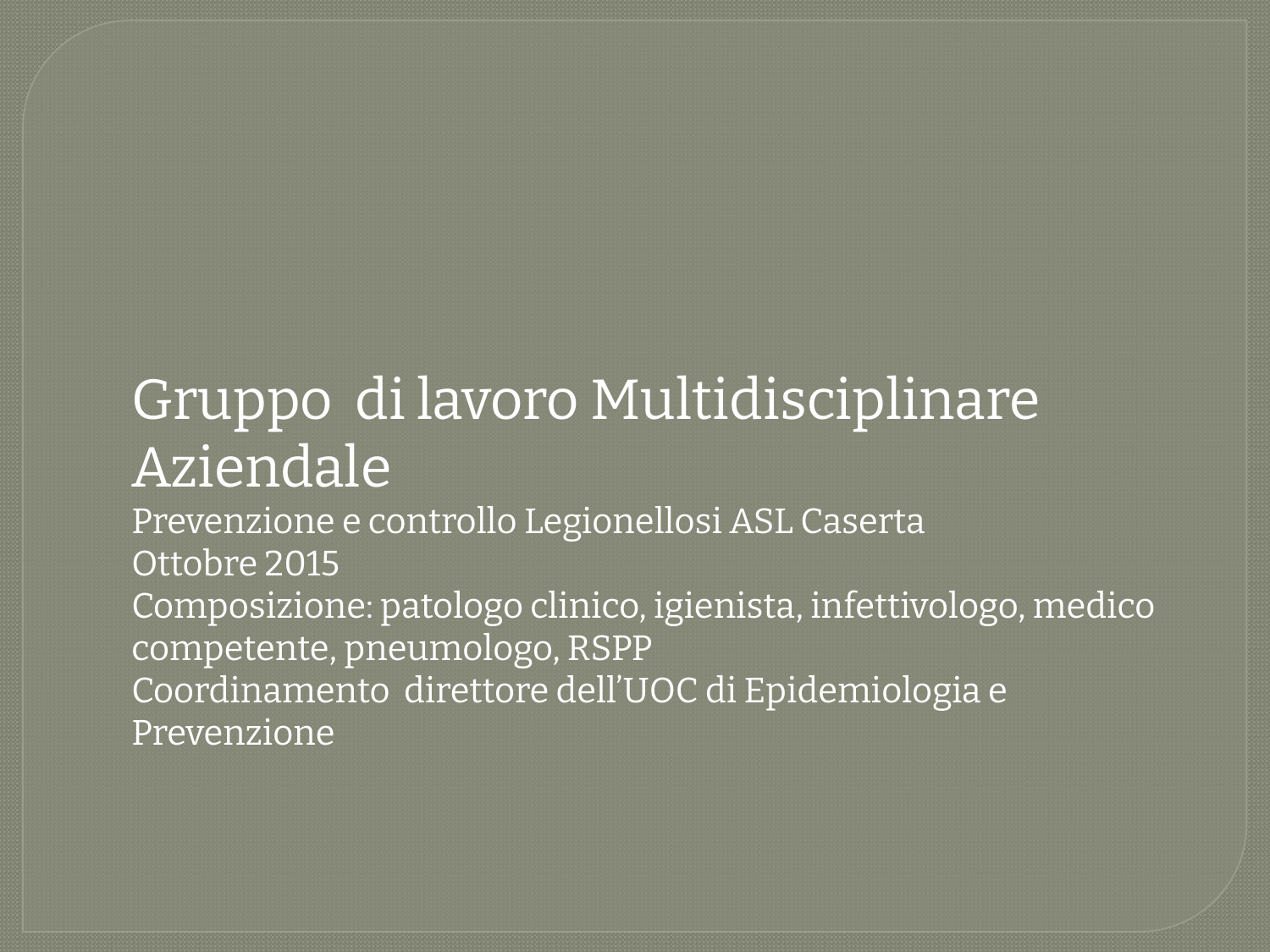

Gruppo  di lavoro Multidisciplinare Aziendale
Prevenzione e controllo Legionellosi ASL Caserta
Ottobre 2015
Composizione: patologo clinico, igienista, infettivologo, medico competente, pneumologo, RSPP
Coordinamento  direttore dell’UOC di Epidemiologia e Prevenzione